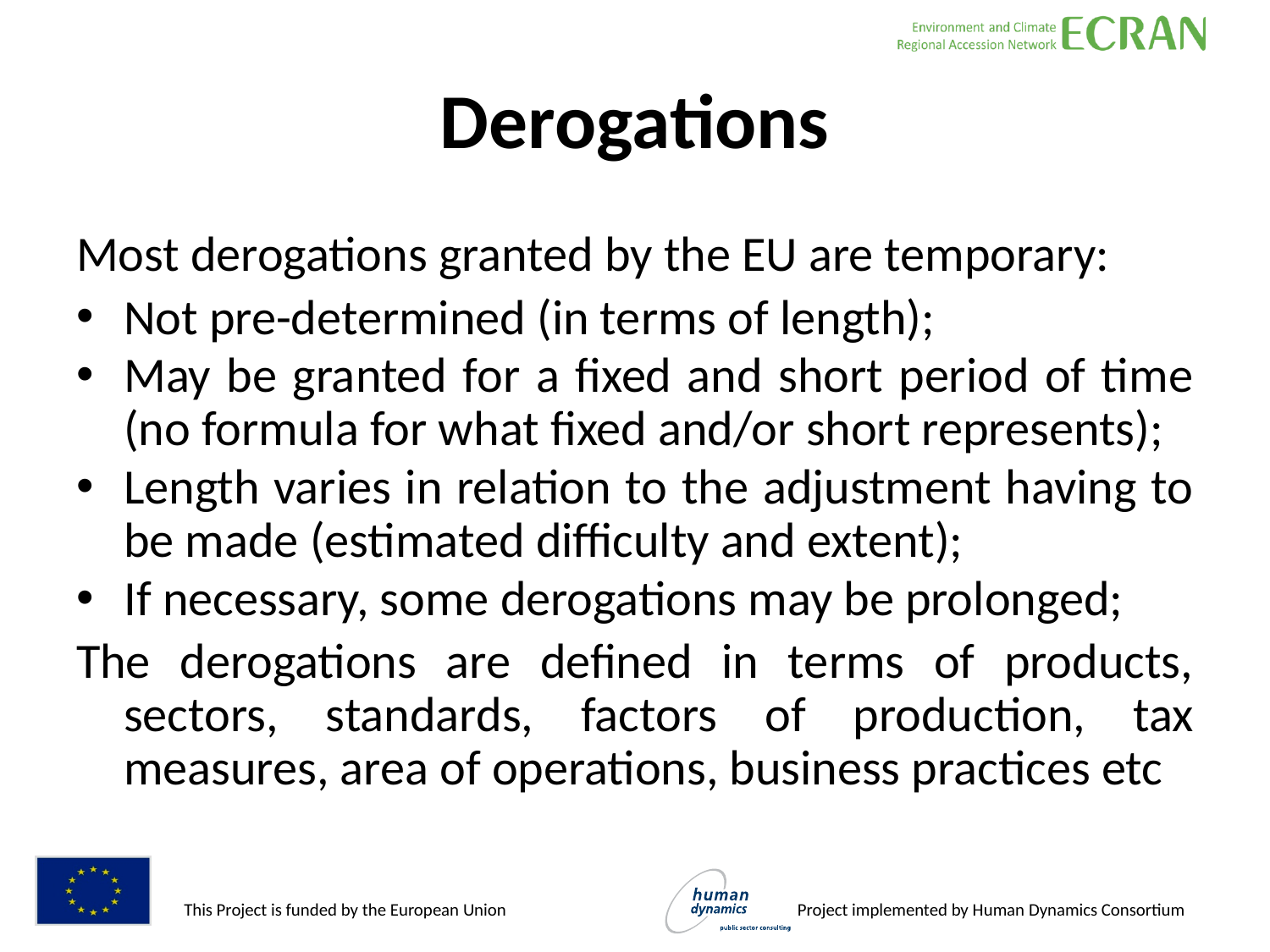

Derogations
Most derogations granted by the EU are temporary:
Not pre-determined (in terms of length);
May be granted for a fixed and short period of time (no formula for what fixed and/or short represents);
Length varies in relation to the adjustment having to be made (estimated difficulty and extent);
If necessary, some derogations may be prolonged;
The derogations are defined in terms of products, sectors, standards, factors of production, tax measures, area of operations, business practices etc